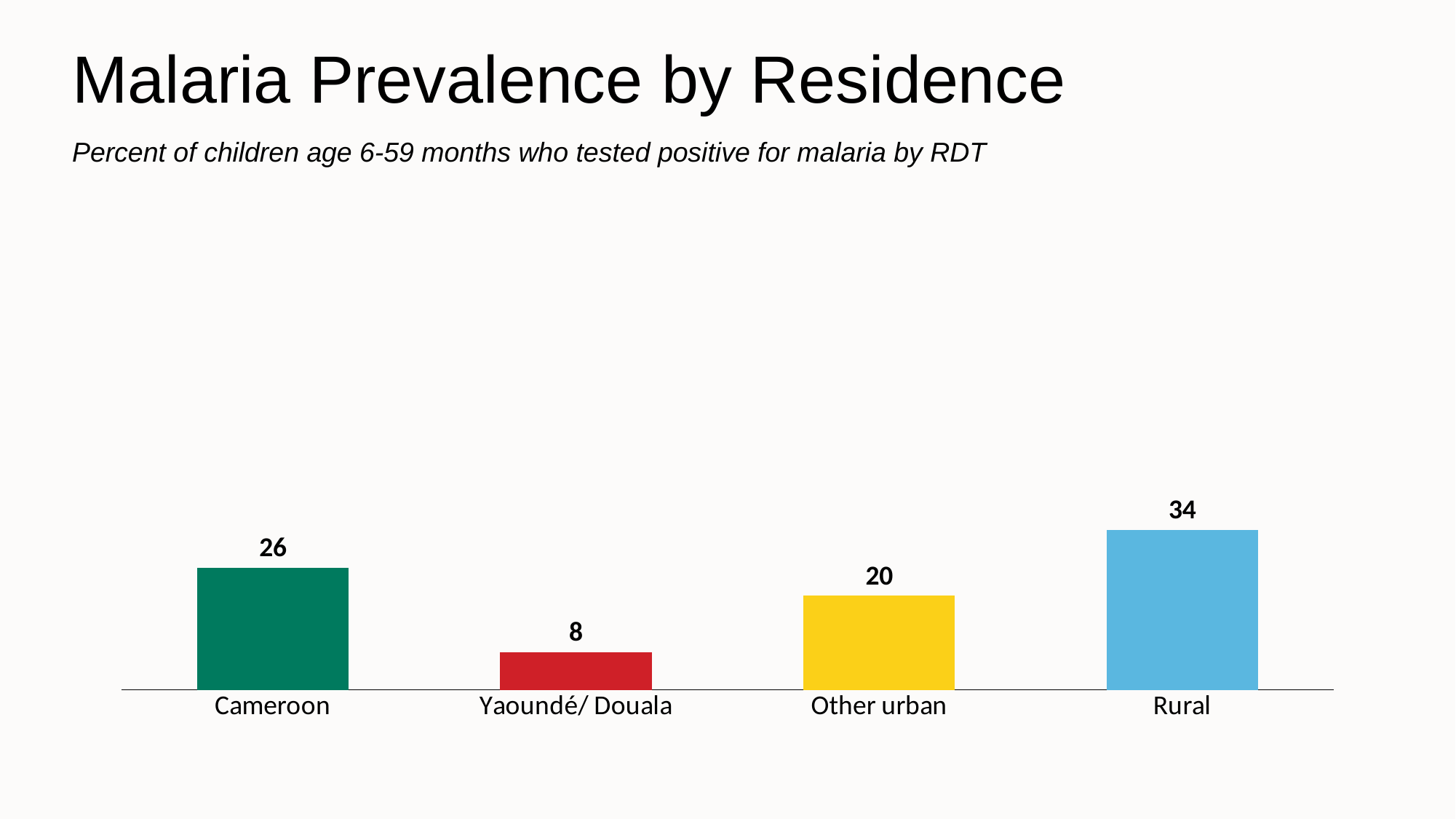

# Malaria Prevalence by Residence
Percent of children age 6-59 months who tested positive for malaria by RDT

### Chart

| Category | Series 1 |
|---|---|
| Cameroon | 26.0 |
| Yaoundé/ Douala | 8.0 |
| Other urban | 20.0 |
| Rural | 34.0 |